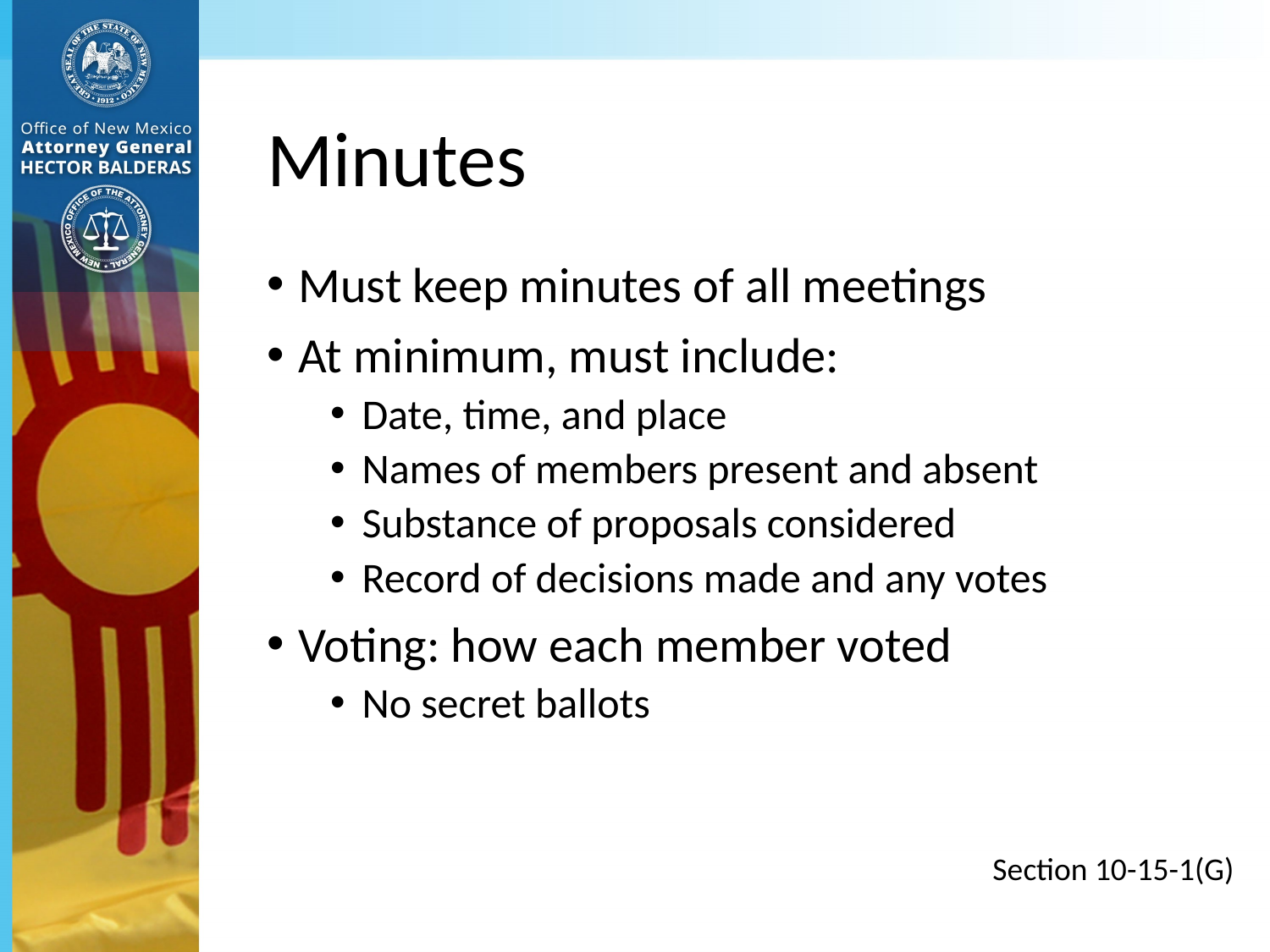

# Minutes
Must keep minutes of all meetings
At minimum, must include:
Date, time, and place
Names of members present and absent
Substance of proposals considered
Record of decisions made and any votes
Voting: how each member voted
No secret ballots
Section 10-15-1(G)